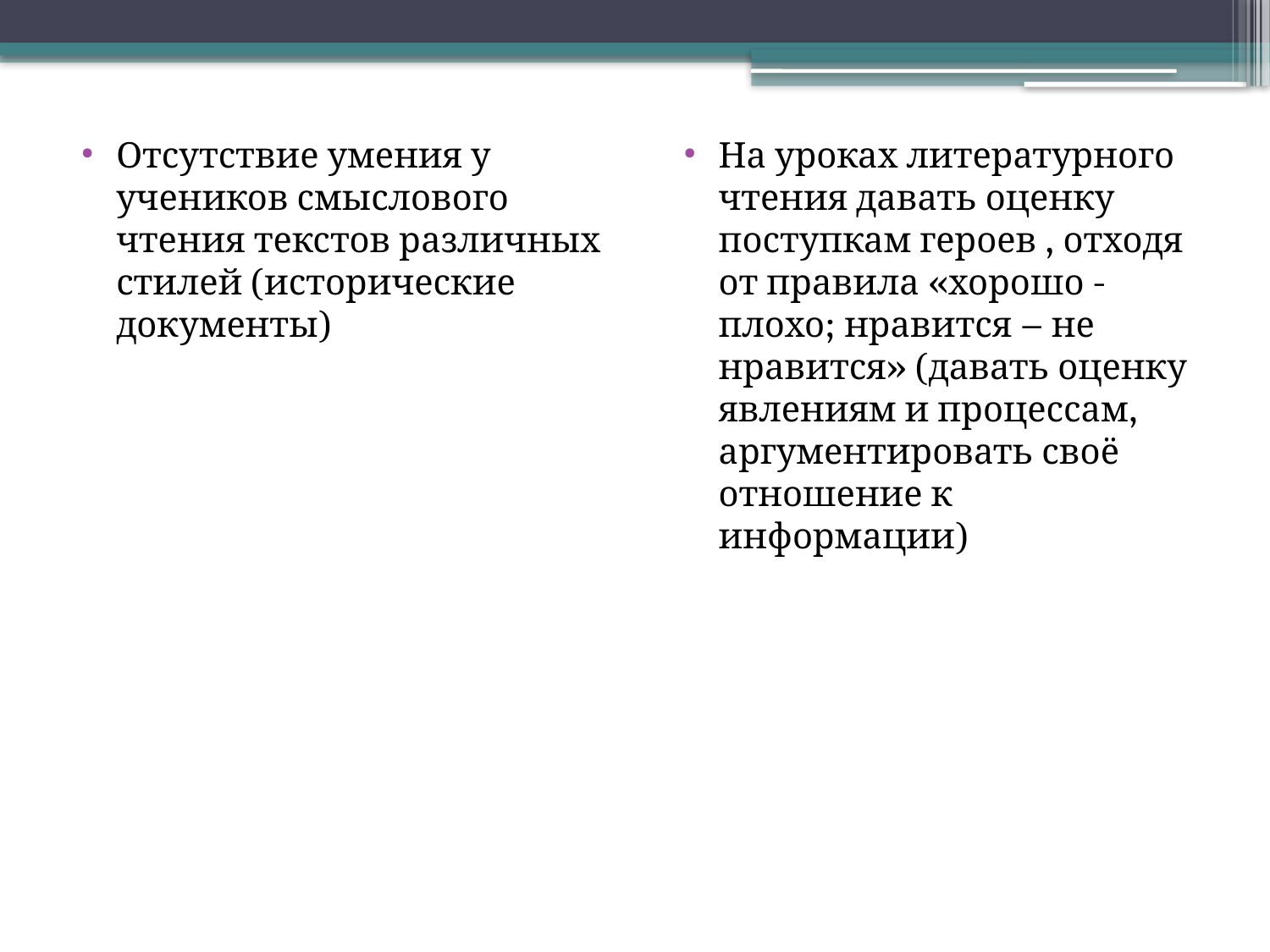

Отсутствие умения у учеников смыслового чтения текстов различных стилей (исторические документы)
На уроках литературного чтения давать оценку поступкам героев , отходя от правила «хорошо - плохо; нравится – не нравится» (давать оценку явлениям и процессам, аргументировать своё отношение к информации)